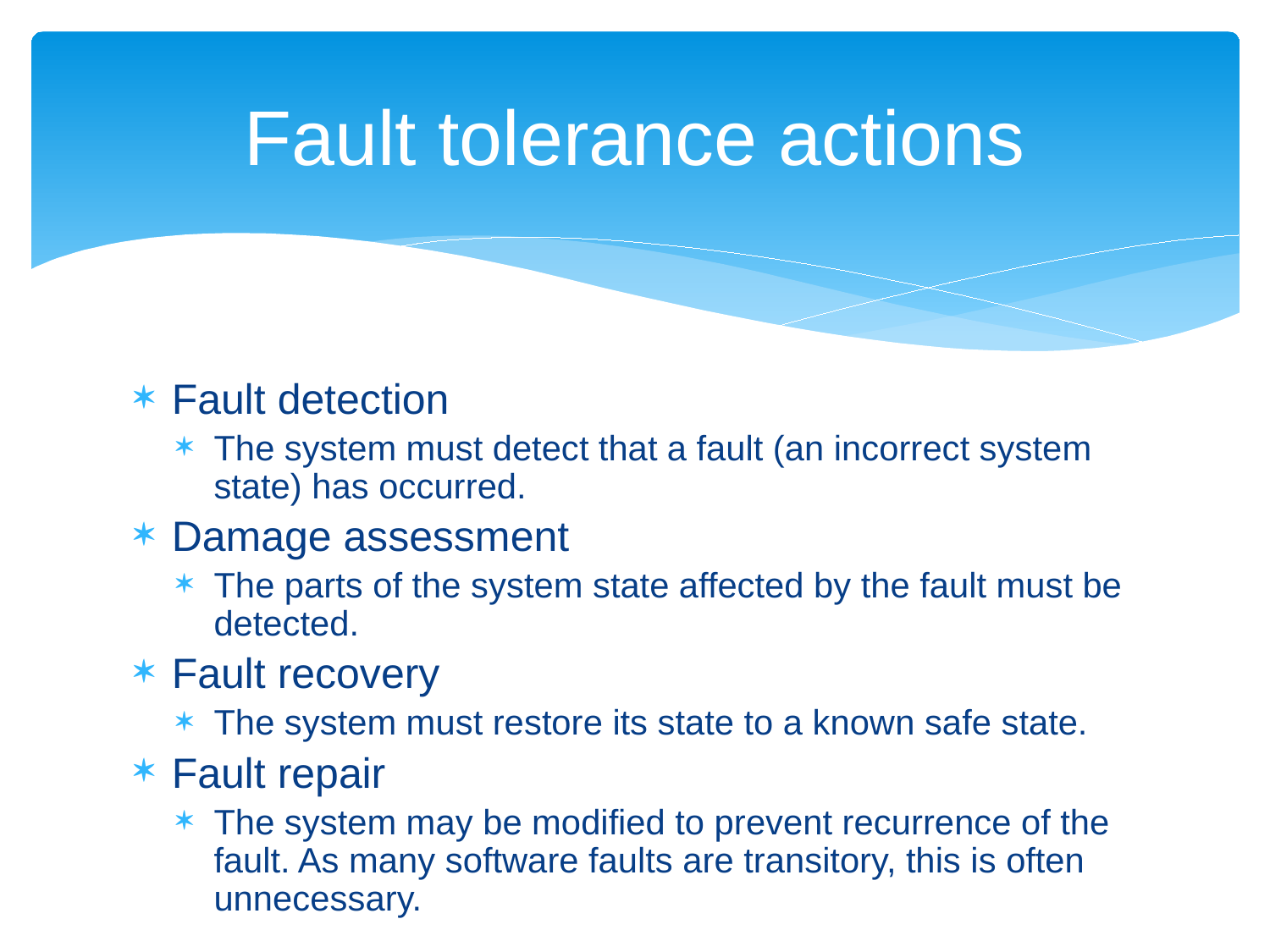

# Fault tolerance actions
Fault detection
The system must detect that a fault (an incorrect system state) has occurred.
Damage assessment
The parts of the system state affected by the fault must be
detected.
Fault recovery
The system must restore its state to a known safe state.
Fault repair
The system may be modified to prevent recurrence of the
fault. As many software faults are transitory, this is often
unnecessary.